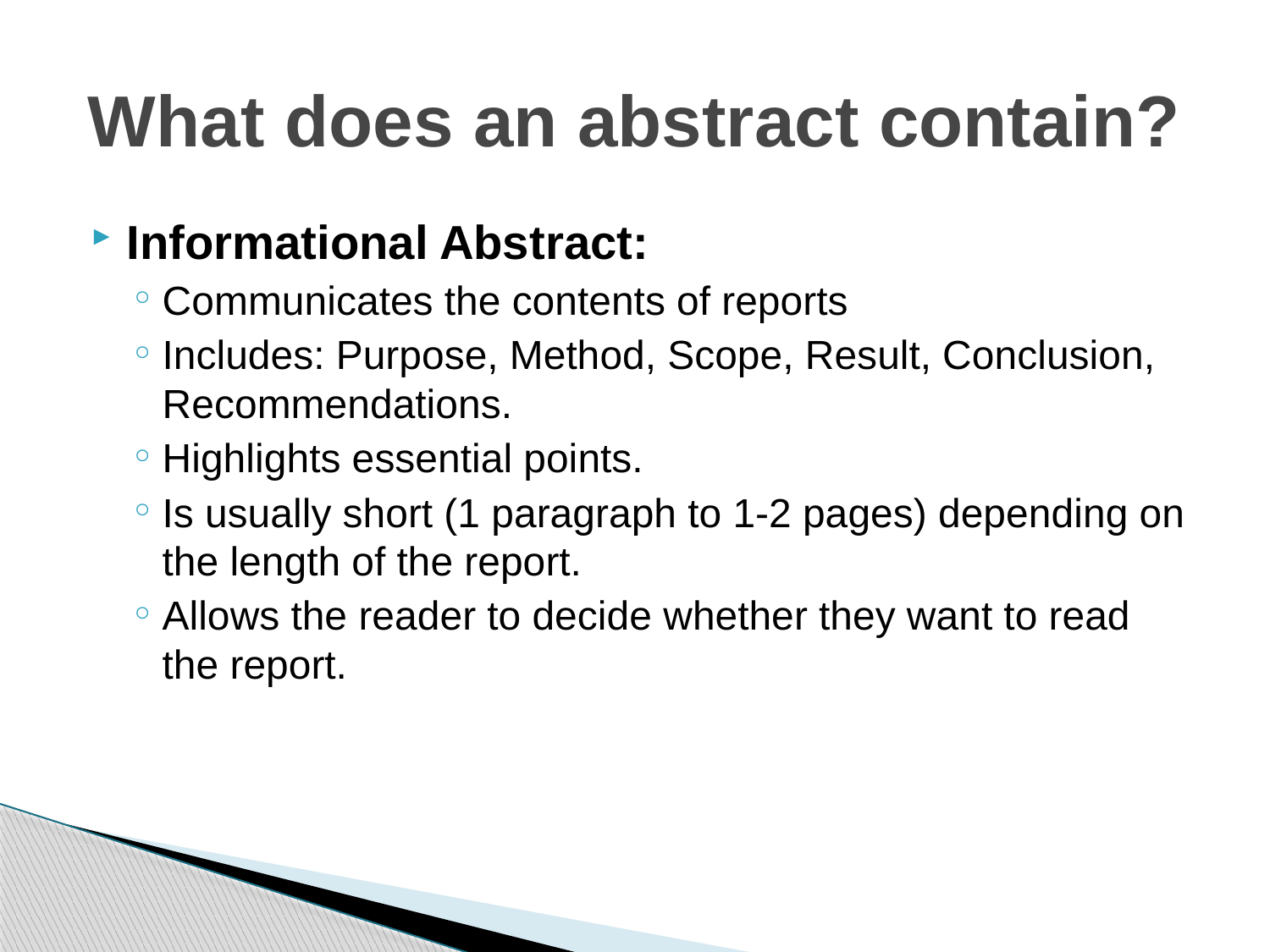

# What does an abstract contain?
Informational Abstract:
Communicates the contents of reports
Includes: Purpose, Method, Scope, Result, Conclusion, Recommendations.
Highlights essential points.
Is usually short (1 paragraph to 1-2 pages) depending on the length of the report.
Allows the reader to decide whether they want to read the report.